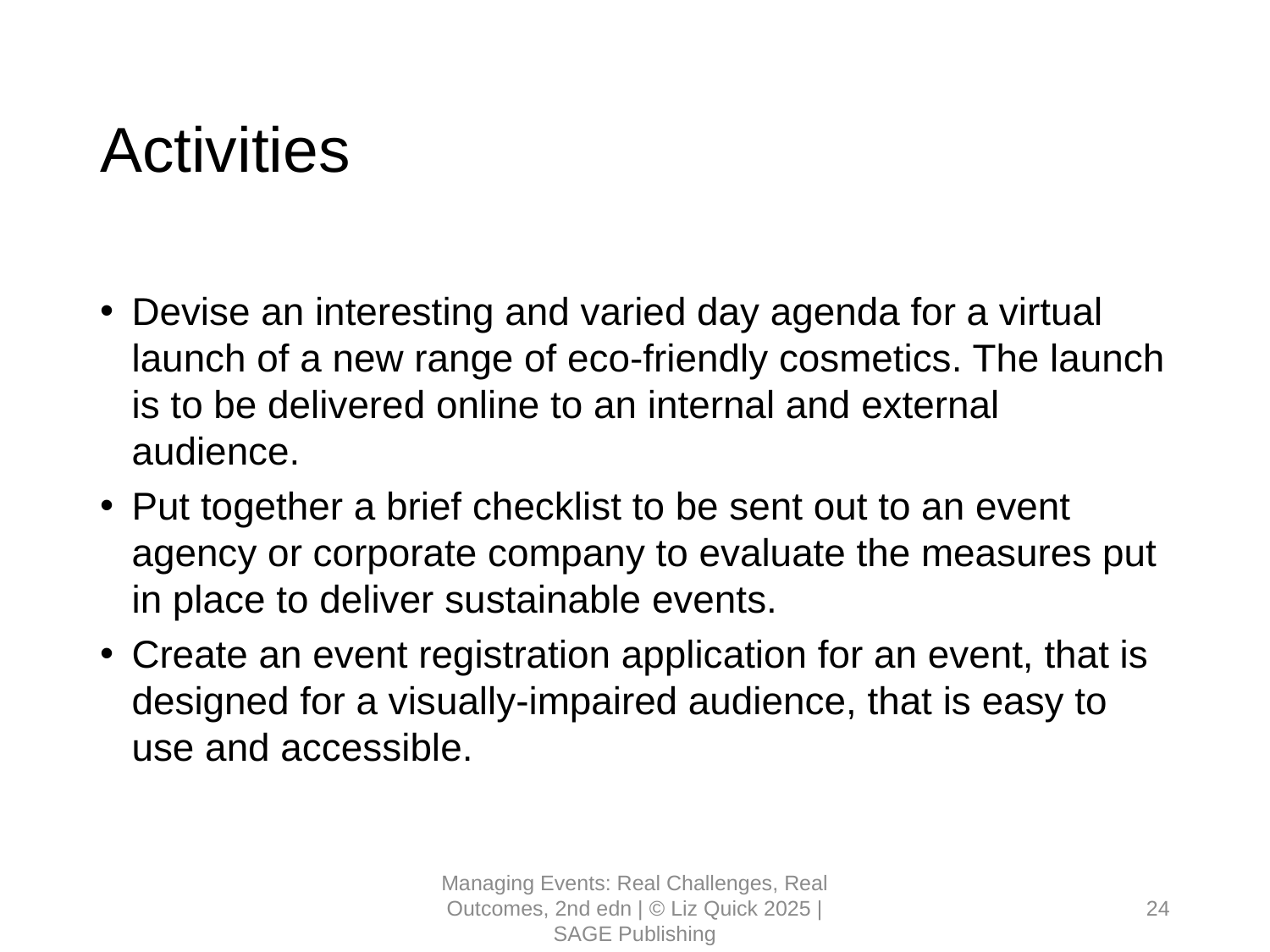

# Activities
Devise an interesting and varied day agenda for a virtual launch of a new range of eco-friendly cosmetics. The launch is to be delivered online to an internal and external audience.
Put together a brief checklist to be sent out to an event agency or corporate company to evaluate the measures put in place to deliver sustainable events.
Create an event registration application for an event, that is designed for a visually-impaired audience, that is easy to use and accessible.
Managing Events: Real Challenges, Real Outcomes, 2nd edn | © Liz Quick 2025 | SAGE Publishing
24